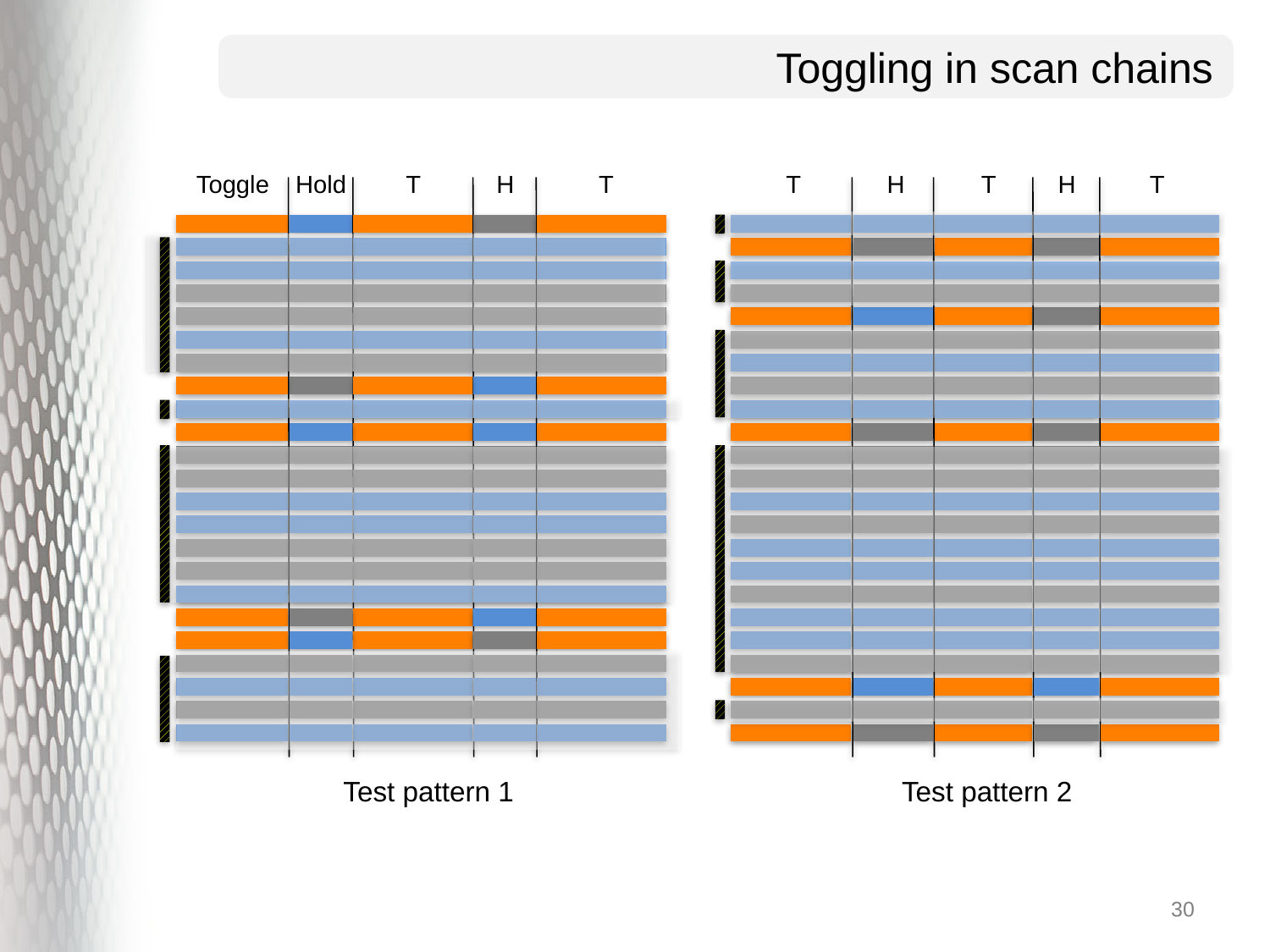

# Toggling in scan chains
Toggle
Hold
T
H
T
T
H
T
H
T

Test pattern 1
Test pattern 2